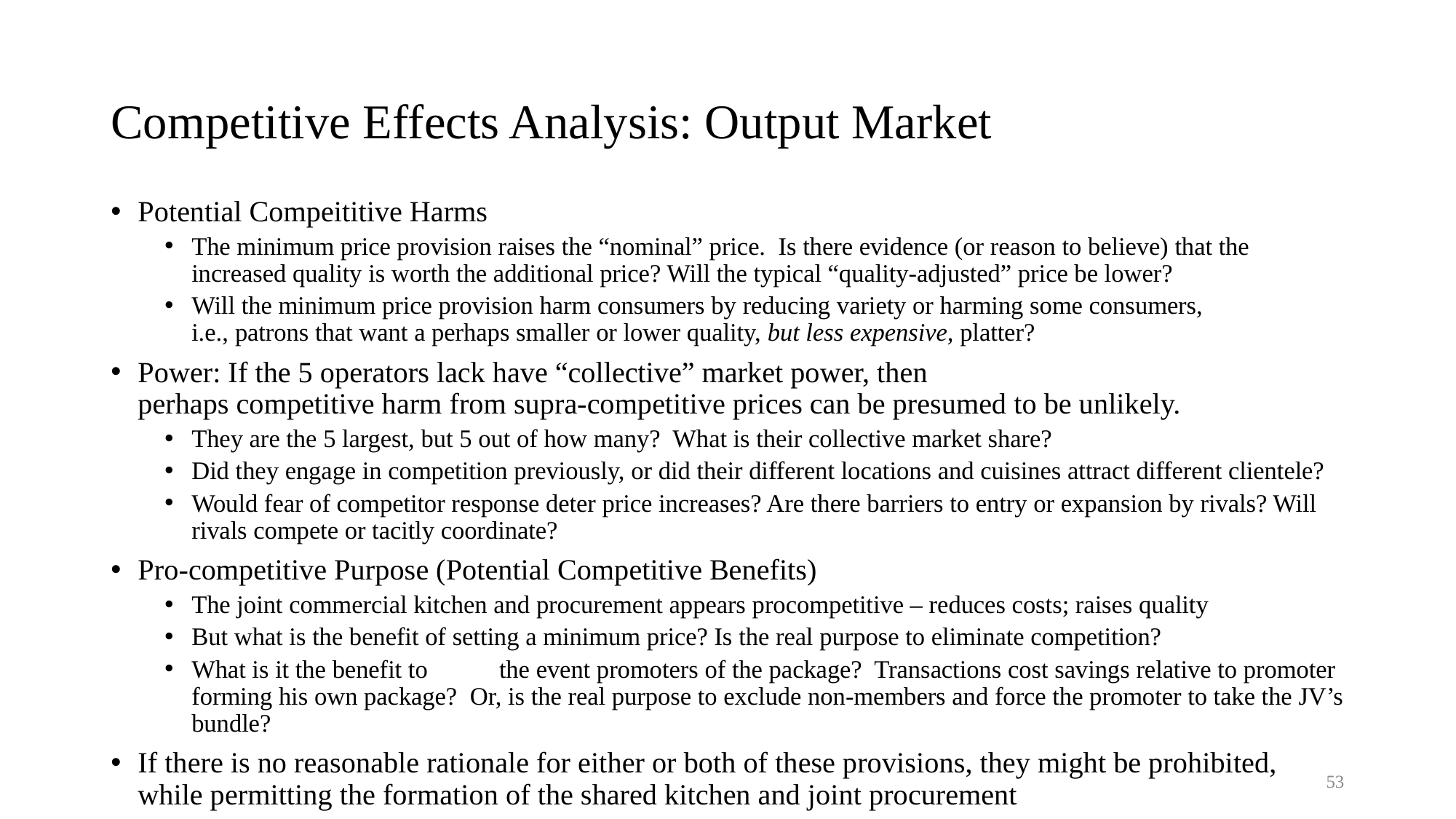

# Competitive Effects Analysis: Output Market
Potential Compeititive Harms
The minimum price provision raises the “nominal” price.  Is there evidence (or reason to believe) that the increased quality is worth the additional price? Will the typical “quality-adjusted” price be lower?
Will the minimum price provision harm consumers by reducing variety or harming some consumers,
i.e., patrons that want a perhaps smaller or lower quality, but less expensive, platter?
Power: If the 5 operators lack have “collective” market power, then
perhaps competitive harm from supra-competitive prices can be presumed to be unlikely.
They are the 5 largest, but 5 out of how many?  What is their collective market share?
Did they engage in competition previously, or did their different locations and cuisines attract different clientele?
Would fear of competitor response deter price increases? Are there barriers to entry or expansion by rivals? Will rivals compete or tacitly coordinate?
Pro-competitive Purpose (Potential Competitive Benefits)
The joint commercial kitchen and procurement appears procompetitive – reduces costs; raises quality
But what is the benefit of setting a minimum price? Is the real purpose to eliminate competition?
What is it the benefit to	 the event promoters of the package?  Transactions cost savings relative to promoter  forming his own package?  Or, is the real purpose to exclude non-members and force the promoter to take the JV’s bundle?
If there is no reasonable rationale for either or both of these provisions, they might be prohibited, while permitting the formation of the shared kitchen and joint procurement

53